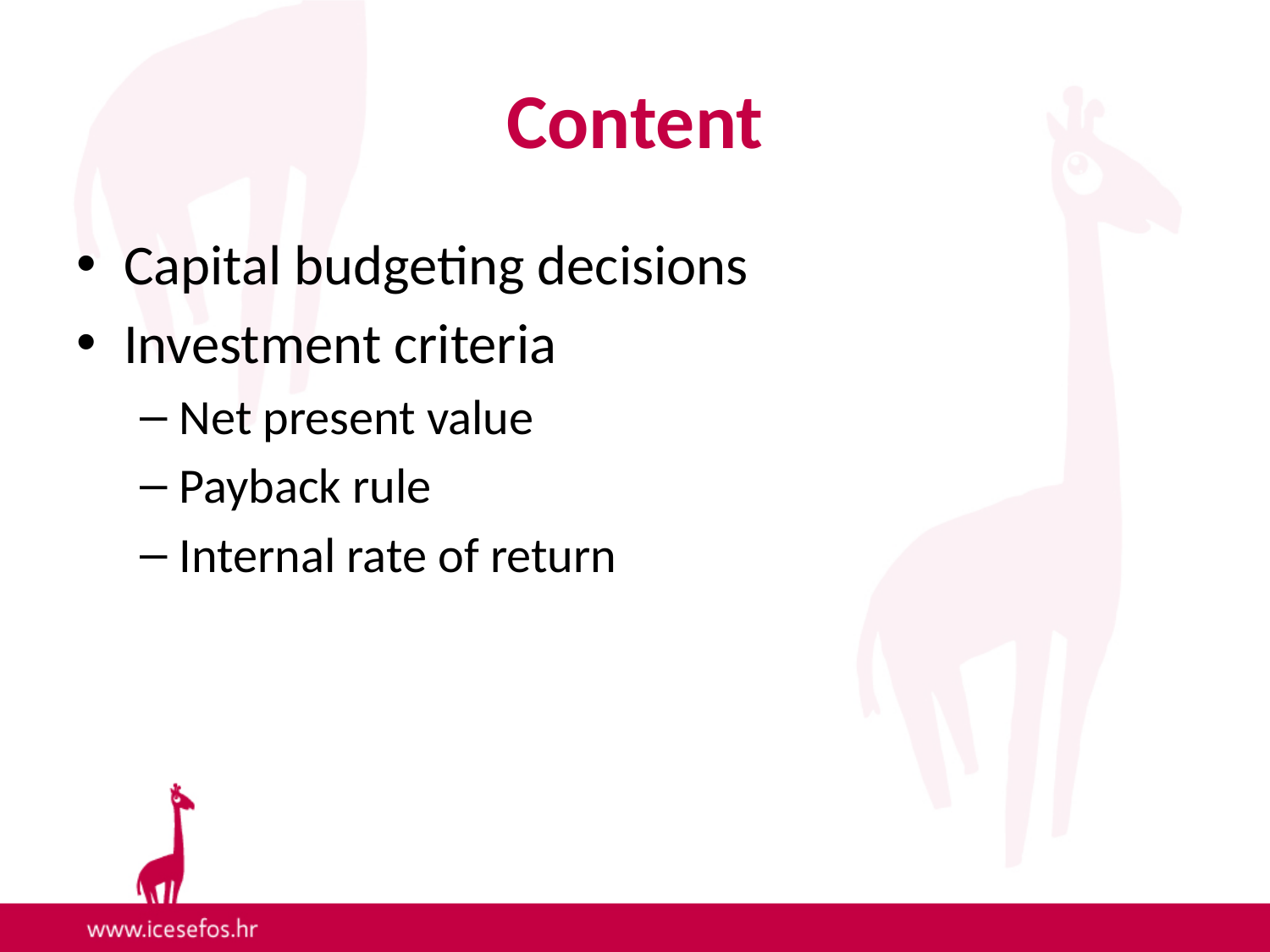

# Content
Capital budgeting decisions
Investment criteria
Net present value
Payback rule
Internal rate of return